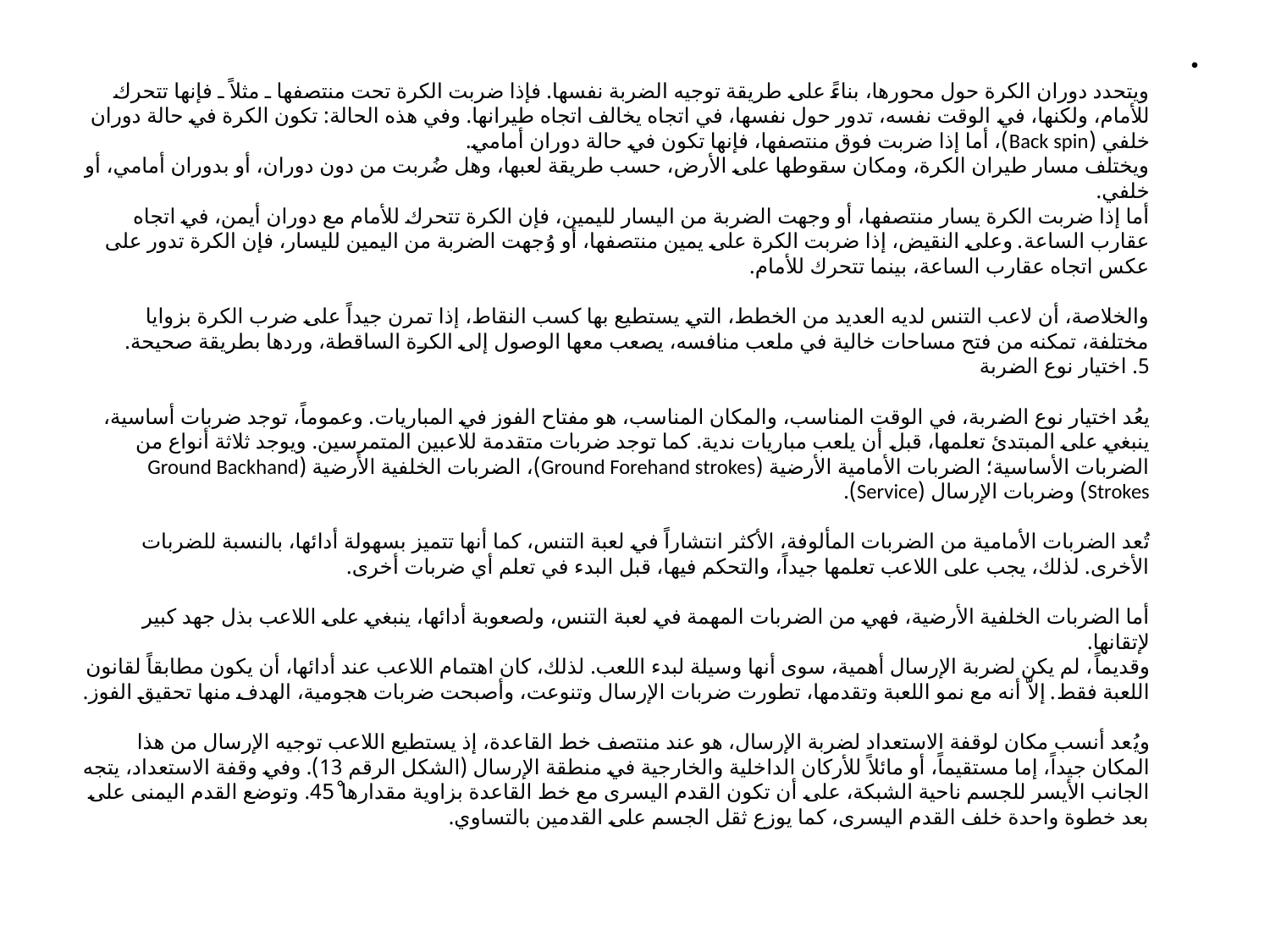

ويتحدد دوران الكرة حول محورها، بناءً على طريقة توجيه الضربة نفسها. فإذا ضربت الكرة تحت منتصفها ـ مثلاً ـ فإنها تتحرك للأمام، ولكنها، في الوقت نفسه، تدور حول نفسها، في اتجاه يخالف اتجاه طيرانها. وفي هذه الحالة: تكون الكرة في حالة دوران خلفي (Back spin)، أما إذا ضربت فوق منتصفها، فإنها تكون في حالة دوران أمامي. 
ويختلف مسار طيران الكرة، ومكان سقوطها على الأرض، حسب طريقة لعبها، وهل ضُربت من دون دوران، أو بدوران أمامي، أو خلفي. 
أما إذا ضربت الكرة يسار منتصفها، أو وجهت الضربة من اليسار لليمين، فإن الكرة تتحرك للأمام مع دوران أيمن، في اتجاه عقارب الساعة. وعلى النقيض، إذا ضربت الكرة على يمين منتصفها، أو وُجهت الضربة من اليمين لليسار، فإن الكرة تدور على عكس اتجاه عقارب الساعة، بينما تتحرك للأمام. 
والخلاصة، أن لاعب التنس لديه العديد من الخطط، التي يستطيع بها كسب النقاط، إذا تمرن جيداً على ضرب الكرة بزوايا مختلفة، تمكنه من فتح مساحات خالية في ملعب منافسه، يصعب معها الوصول إلى الكرة الساقطة، وردها بطريقة صحيحة. 
5. اختيار نوع الضربة 
يعُد اختيار نوع الضربة، في الوقت المناسب، والمكان المناسب، هو مفتاح الفوز في المباريات. وعموماً، توجد ضربات أساسية، ينبغي على المبتدئ تعلمها، قبل أن يلعب مباريات ندية. كما توجد ضربات متقدمة للاعبين المتمرسين. ويوجد ثلاثة أنواع من الضربات الأساسية؛ الضربات الأمامية الأرضية (Ground Forehand strokes)، الضربات الخلفية الأرضية (Ground Backhand Strokes) وضربات الإرسال (Service). 
تُعد الضربات الأمامية من الضربات المألوفة، الأكثر انتشاراً في لعبة التنس، كما أنها تتميز بسهولة أدائها، بالنسبة للضربات الأخرى. لذلك، يجب على اللاعب تعلمها جيداً، والتحكم فيها، قبل البدء في تعلم أي ضربات أخرى. 
أما الضربات الخلفية الأرضية، فهي من الضربات المهمة في لعبة التنس، ولصعوبة أدائها، ينبغي على اللاعب بذل جهد كبير لإتقانها. 
وقديماً، لم يكن لضربة الإرسال أهمية، سوى أنها وسيلة لبدء اللعب. لذلك، كان اهتمام اللاعب عند أدائها، أن يكون مطابقاً لقانون اللعبة فقط. إلاّ أنه مع نمو اللعبة وتقدمها، تطورت ضربات الإرسال وتنوعت، وأصبحت ضربات هجومية، الهدف منها تحقيق الفوز. 
ويُعد أنسب مكان لوقفة الاستعداد لضربة الإرسال، هو عند منتصف خط القاعدة، إذ يستطيع اللاعب توجيه الإرسال من هذا المكان جيداً، إما مستقيماً، أو مائلاً للأركان الداخلية والخارجية في منطقة الإرسال (الشكل الرقم 13). وفي وقفة الاستعداد، يتجه الجانب الأيسر للجسم ناحية الشبكة، على أن تكون القدم اليسرى مع خط القاعدة بزاوية مقدارها 45ْ. وتوضع القدم اليمنى على بعد خطوة واحدة خلف القدم اليسرى، كما يوزع ثقل الجسم على القدمين بالتساوي.